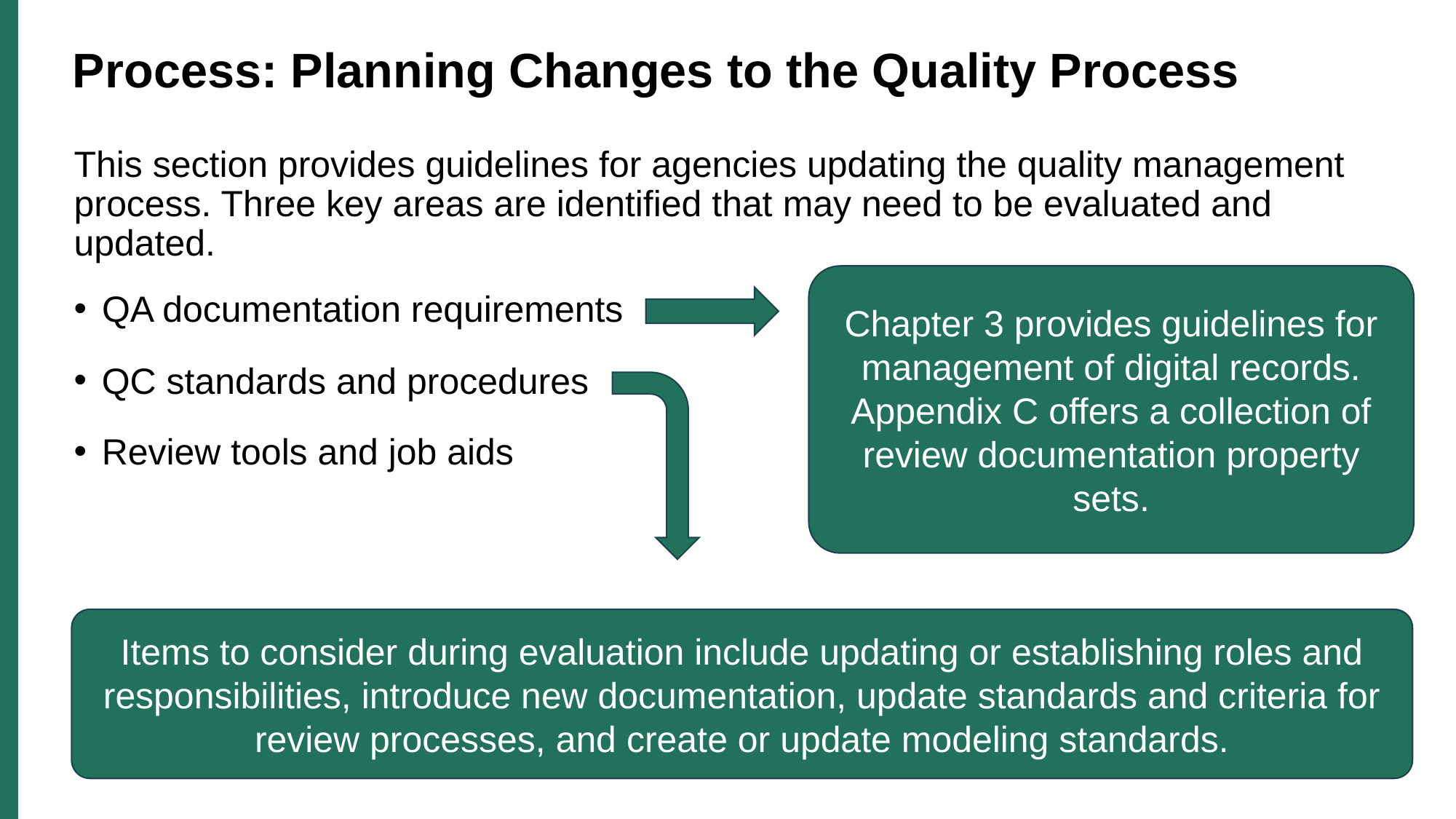

# Process: Planning Changes to the Quality Process
This section provides guidelines for agencies updating the quality management process. Three key areas are identified that may need to be evaluated and updated.
QA documentation requirements

Chapter 3 provides guidelines for management of digital records. Appendix C offers a collection of review documentation property sets.

QC standards and procedures

Review tools and job aids

Items to consider during evaluation include updating or establishing roles and responsibilities, introduce new documentation, update standards and criteria for review processes, and create or update modeling standards.